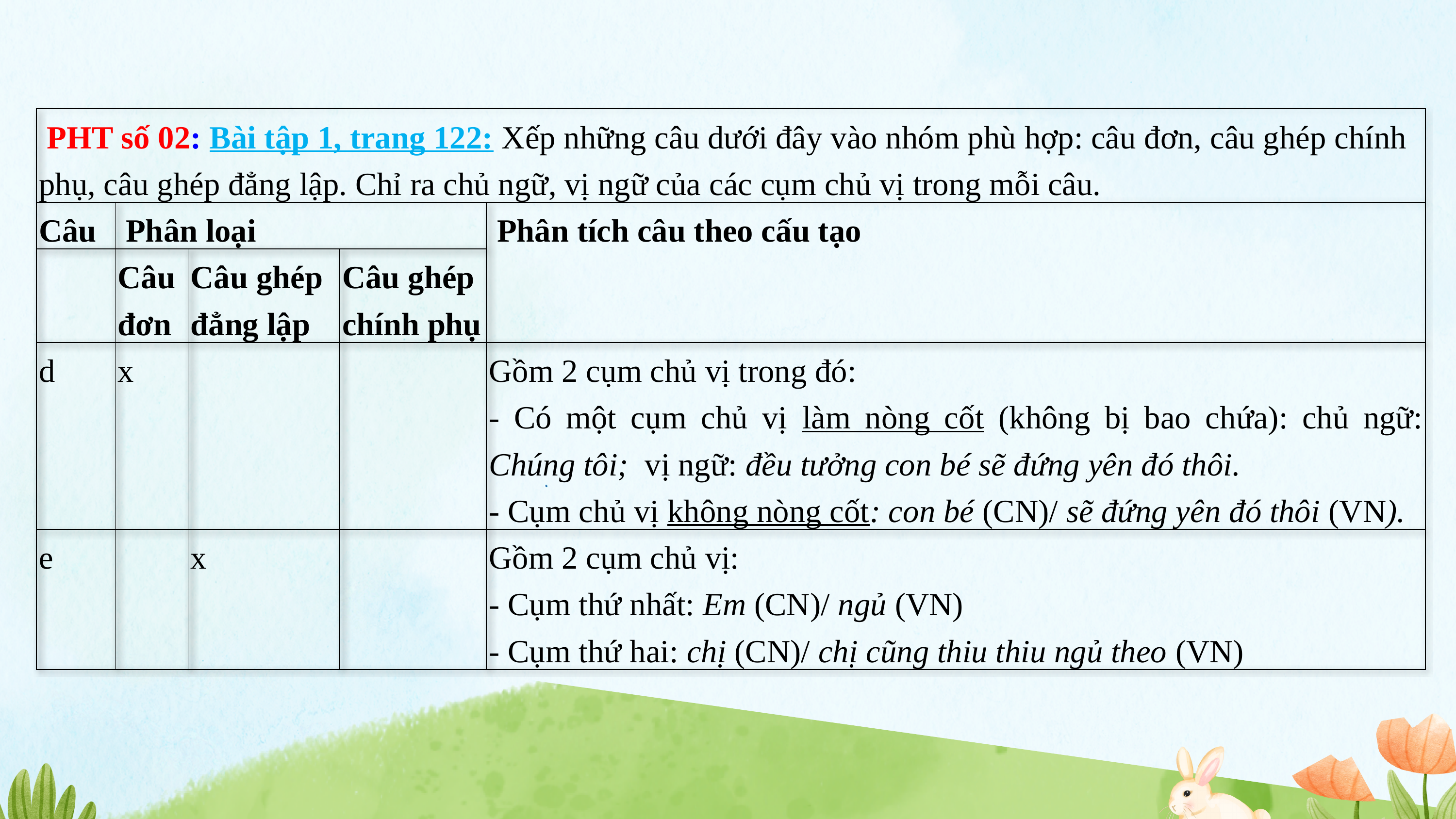

| PHT số 02: Bài tập 1, trang 122: Xếp những câu dưới đây vào nhóm phù hợp: câu đơn, câu ghép chính phụ, câu ghép đẳng lập. Chỉ ra chủ ngữ, vị ngữ của các cụm chủ vị trong mỗi câu. |  |  |  |  |
| --- | --- | --- | --- | --- |
| Câu | Phân loại |  |  | Phân tích câu theo cấu tạo |
|  | Câu đơn | Câu ghép đẳng lập | Câu ghép chính phụ |  |
| d | x |  |  | Gồm 2 cụm chủ vị trong đó: - Có một cụm chủ vị làm nòng cốt (không bị bao chứa): chủ ngữ: Chúng tôi; vị ngữ: đều tưởng con bé sẽ đứng yên đó thôi. - Cụm chủ vị không nòng cốt: con bé (CN)/ sẽ đứng yên đó thôi (VN). |
| e |  | x |  | Gồm 2 cụm chủ vị: - Cụm thứ nhất: Em (CN)/ ngủ (VN) - Cụm thứ hai: chị (CN)/ chị cũng thiu thiu ngủ theo (VN) |